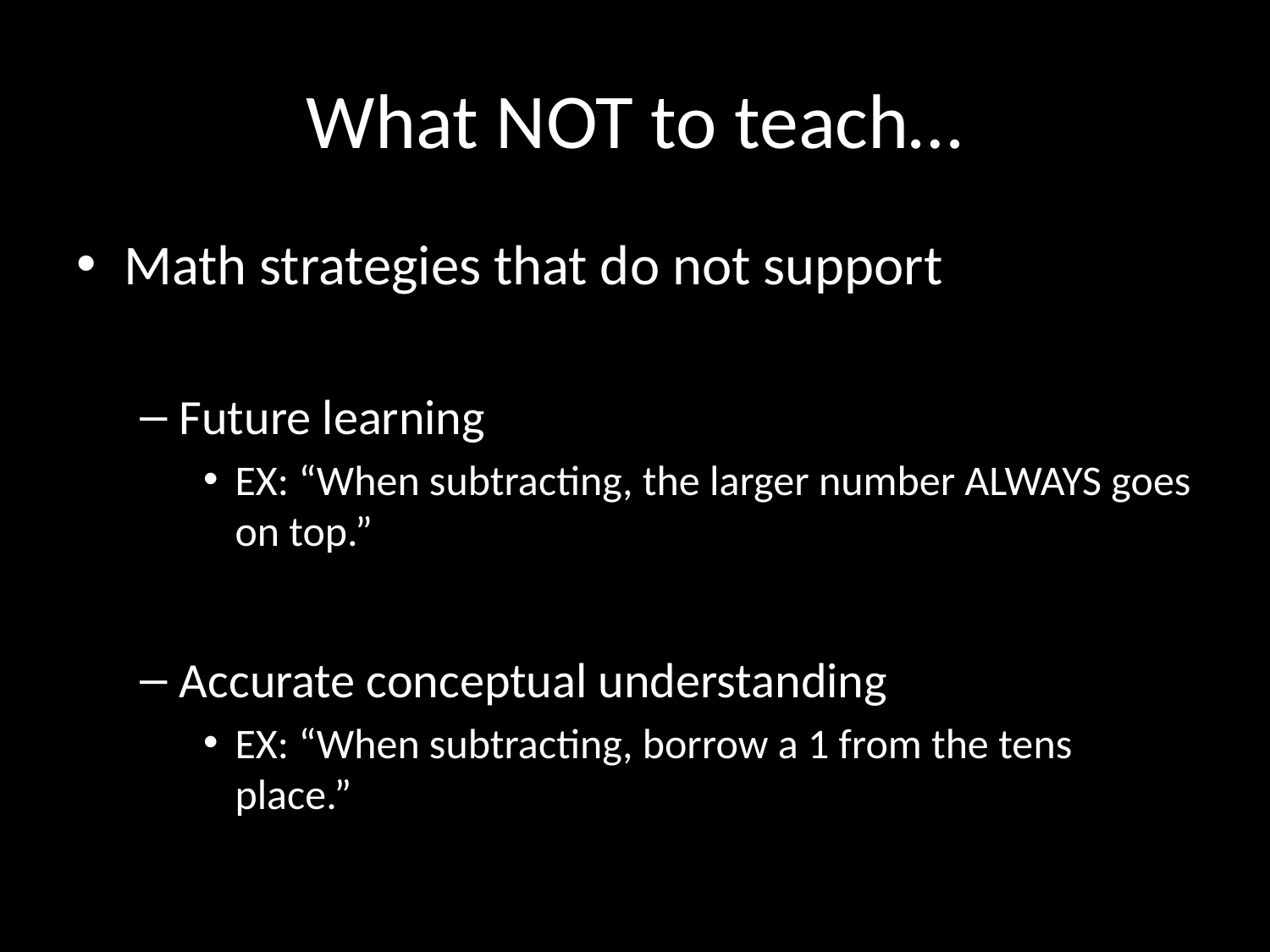

# What NOT to teach…
Math strategies that do not support

Future learning
EX: “When subtracting, the larger number ALWAYS goes on top.”

Accurate conceptual understanding
EX: “When subtracting, borrow a 1 from the tens place.”